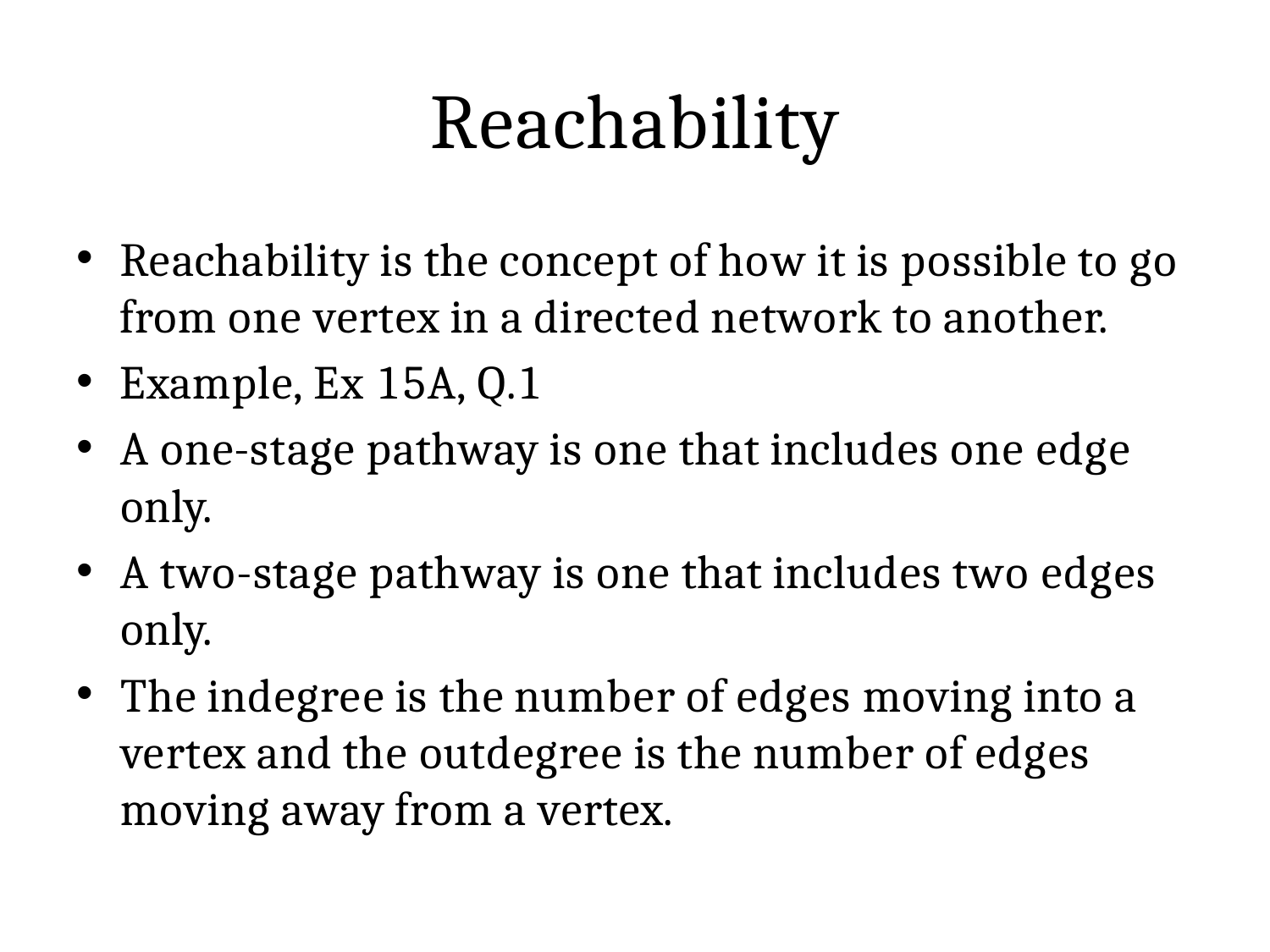

# Reachability
Reachability is the concept of how it is possible to go from one vertex in a directed network to another.
Example, Ex 15A, Q.1
A one-stage pathway is one that includes one edge only.
A two-stage pathway is one that includes two edges only.
The indegree is the number of edges moving into a vertex and the outdegree is the number of edges moving away from a vertex.